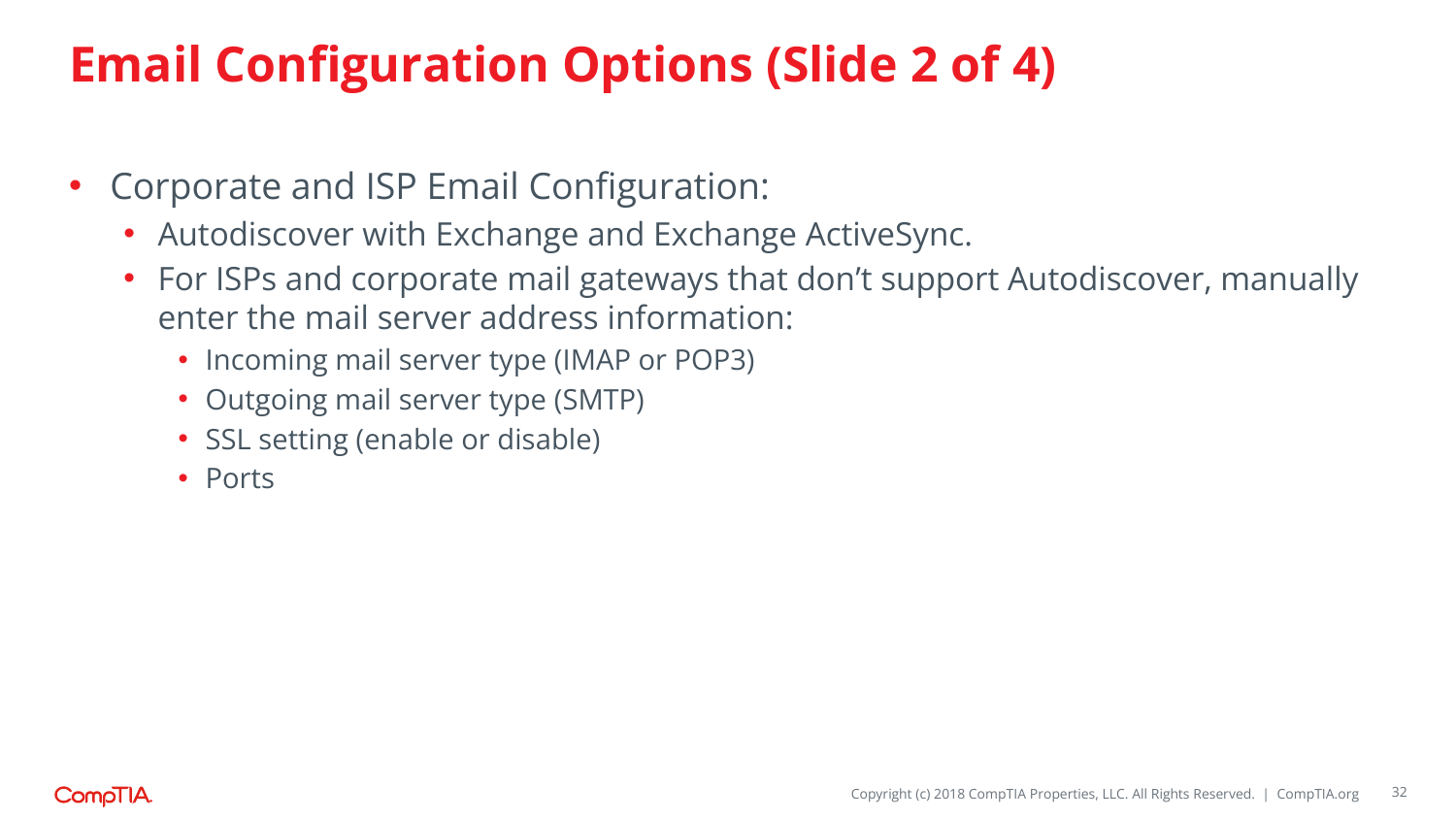

# Email Configuration Options (Slide 2 of 4)
Corporate and ISP Email Configuration:
Autodiscover with Exchange and Exchange ActiveSync.
For ISPs and corporate mail gateways that don’t support Autodiscover, manually enter the mail server address information:
Incoming mail server type (IMAP or POP3)
Outgoing mail server type (SMTP)
SSL setting (enable or disable)
Ports
32